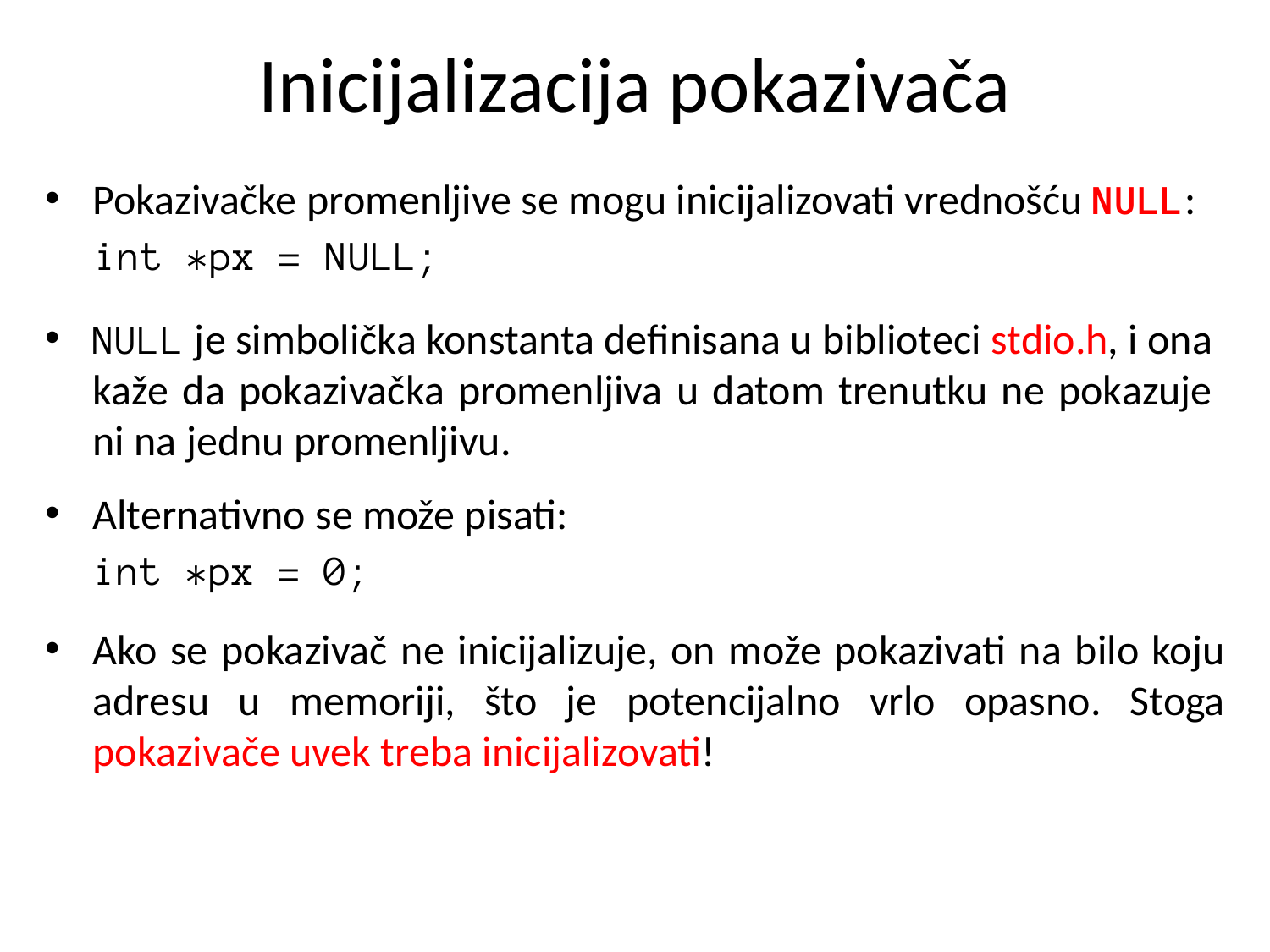

# Inicijalizacija pokazivača
Pokazivačke promenljive se mogu inicijalizovati vrednošću NULL:
	int *px = NULL;
NULL je simbolička konstanta definisana u biblioteci stdio.h, i ona kaže da pokazivačka promenljiva u datom trenutku ne pokazuje ni na jednu promenljivu.
Alternativno se može pisati:
int *px = 0;
Ako se pokazivač ne inicijalizuje, on može pokazivati na bilo koju adresu u memoriji, što je potencijalno vrlo opasno. Stoga pokazivače uvek treba inicijalizovati!